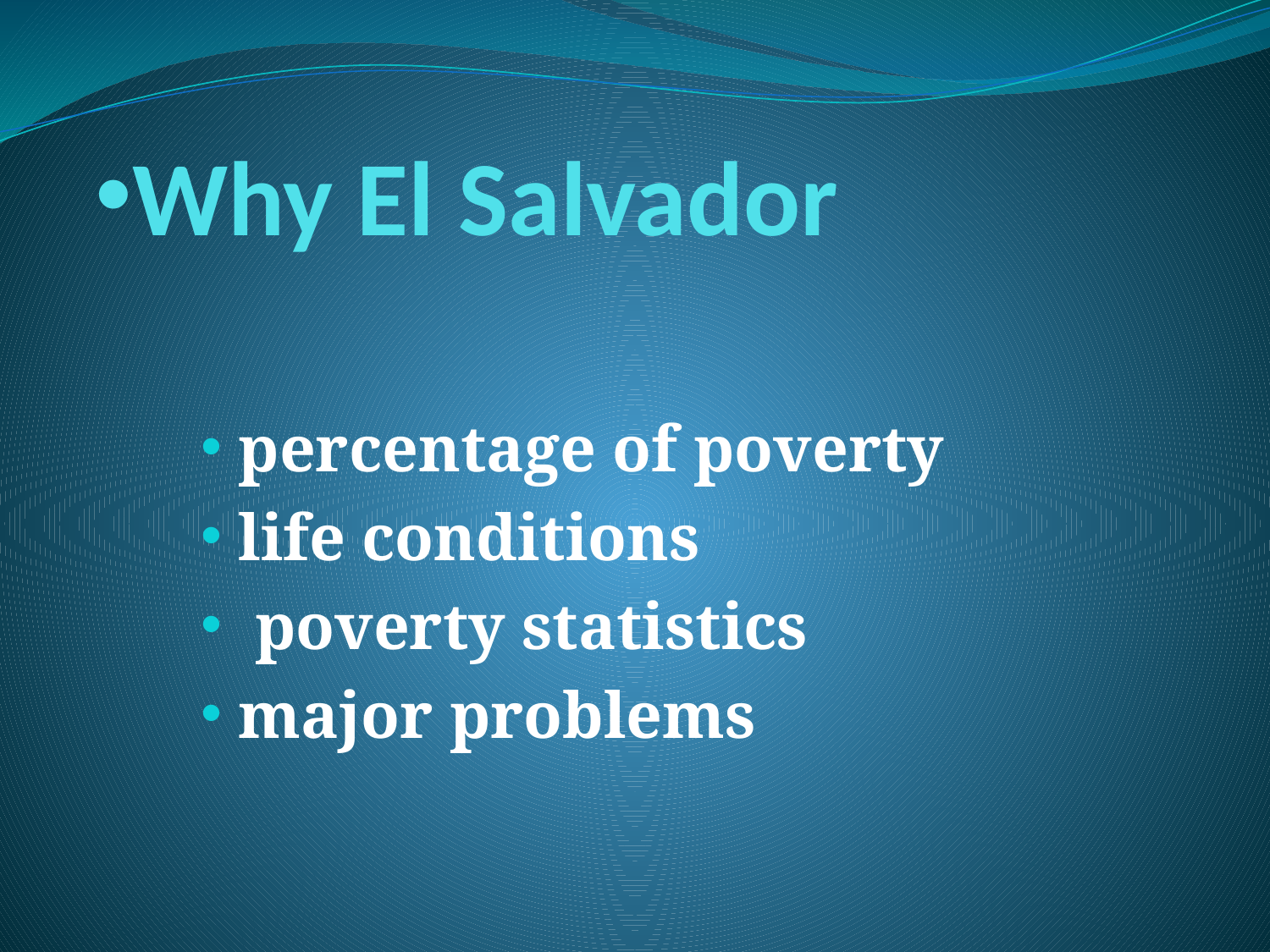

# Why El Salvador
 percentage of poverty
 life conditions
  poverty statistics
 major problems